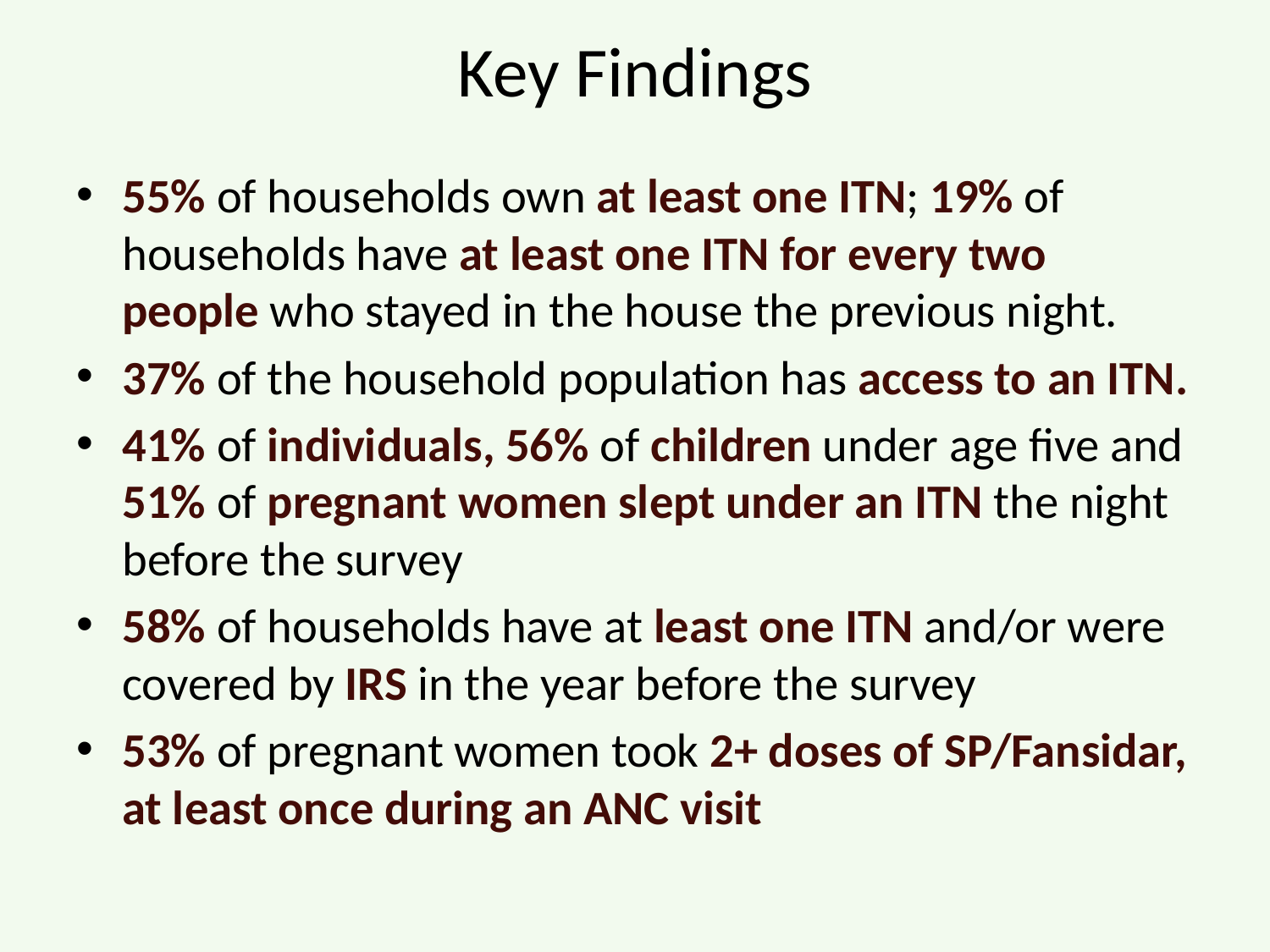

# Key Findings
55% of households own at least one ITN; 19% of households have at least one ITN for every two people who stayed in the house the previous night.
37% of the household population has access to an ITN.
41% of individuals, 56% of children under age five and 51% of pregnant women slept under an ITN the night before the survey
58% of households have at least one ITN and/or were covered by IRS in the year before the survey
53% of pregnant women took 2+ doses of SP/Fansidar, at least once during an ANC visit